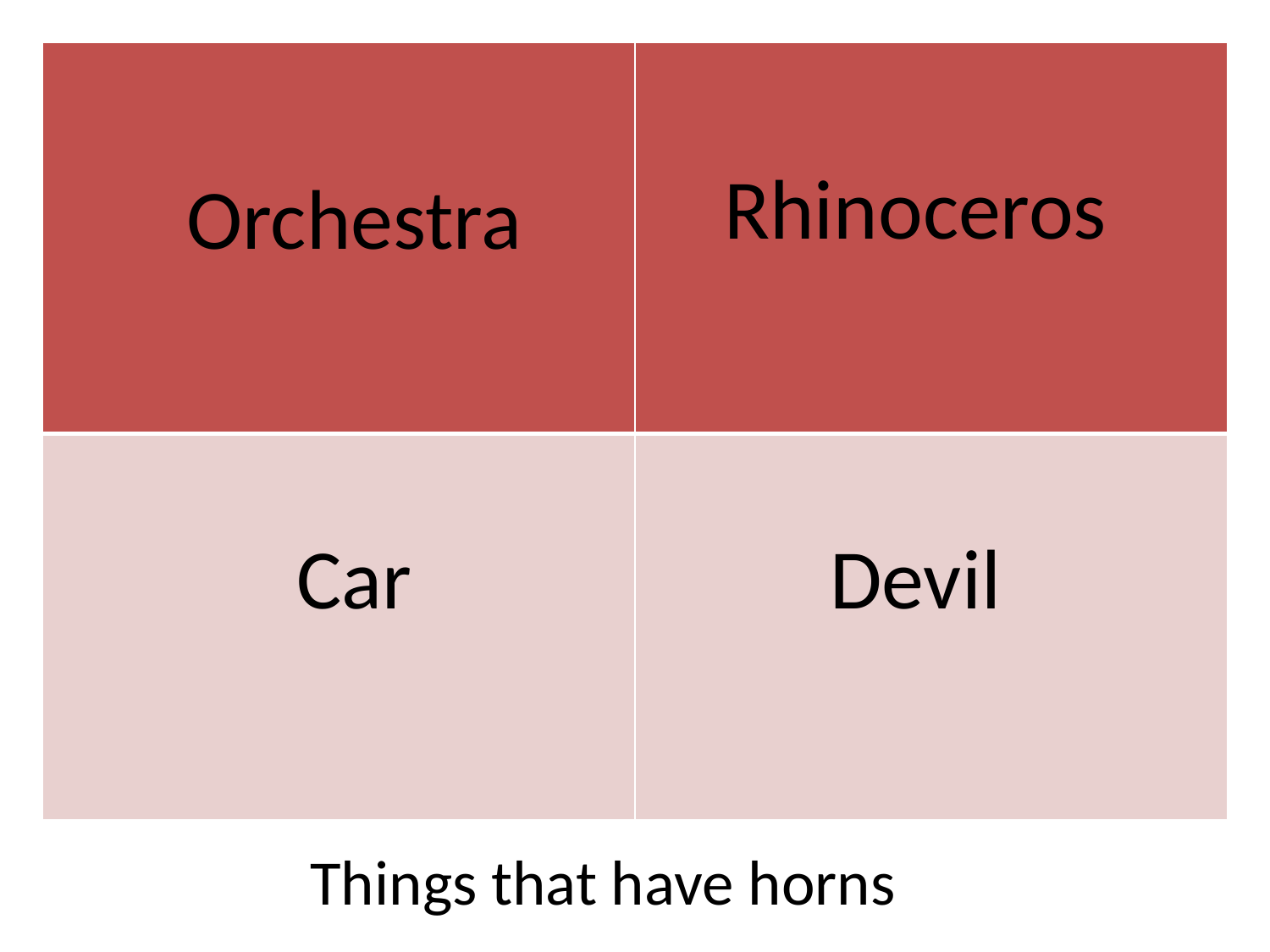

|  |  |
| --- | --- |
|  |  |
Rhinoceros
Orchestra
Car
Devil
Things that have horns